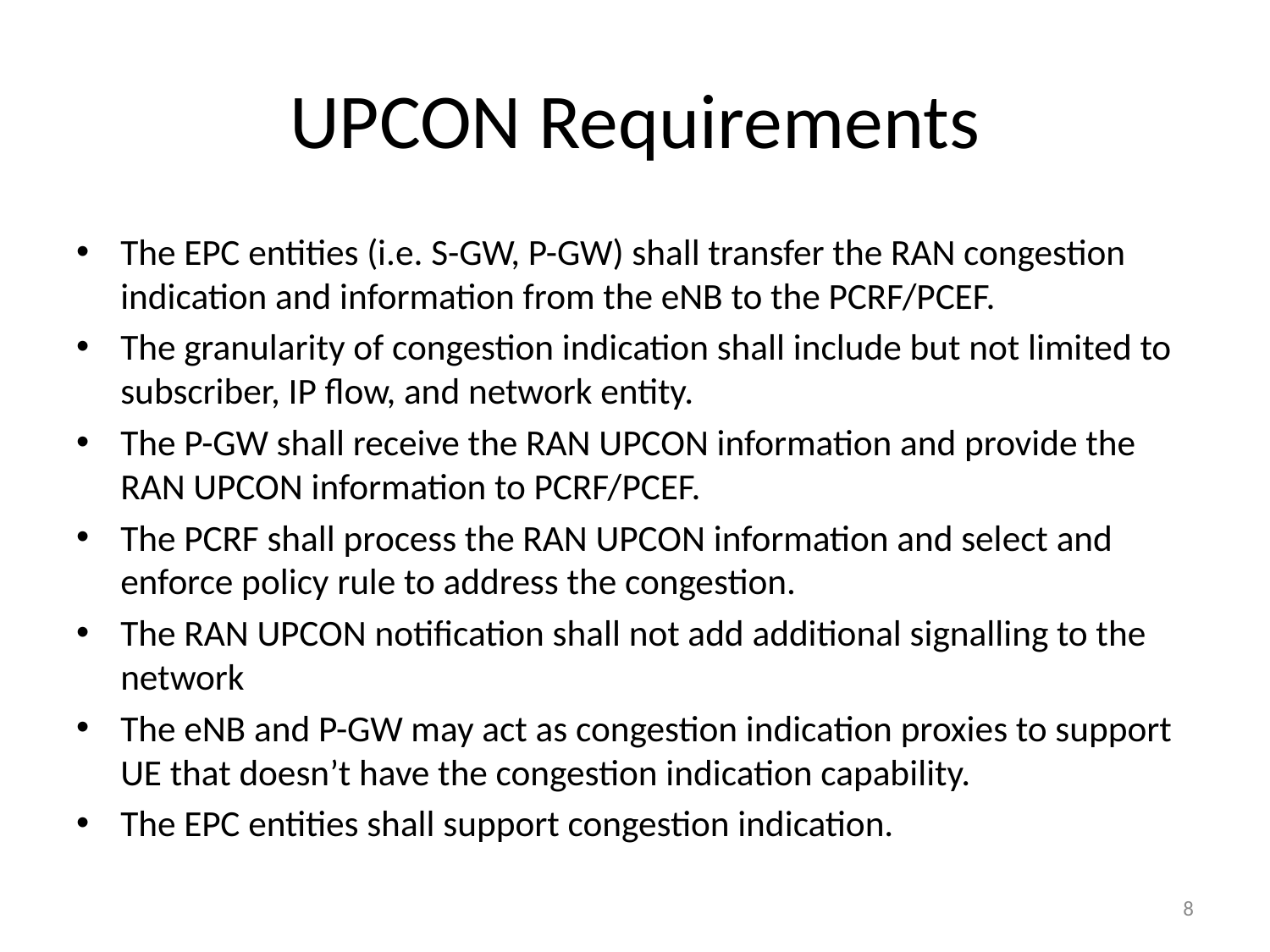

# UPCON Requirements
The EPC entities (i.e. S-GW, P-GW) shall transfer the RAN congestion indication and information from the eNB to the PCRF/PCEF.
The granularity of congestion indication shall include but not limited to subscriber, IP flow, and network entity.
The P-GW shall receive the RAN UPCON information and provide the RAN UPCON information to PCRF/PCEF.
The PCRF shall process the RAN UPCON information and select and enforce policy rule to address the congestion.
The RAN UPCON notification shall not add additional signalling to the network
The eNB and P-GW may act as congestion indication proxies to support UE that doesn’t have the congestion indication capability.
The EPC entities shall support congestion indication.

8